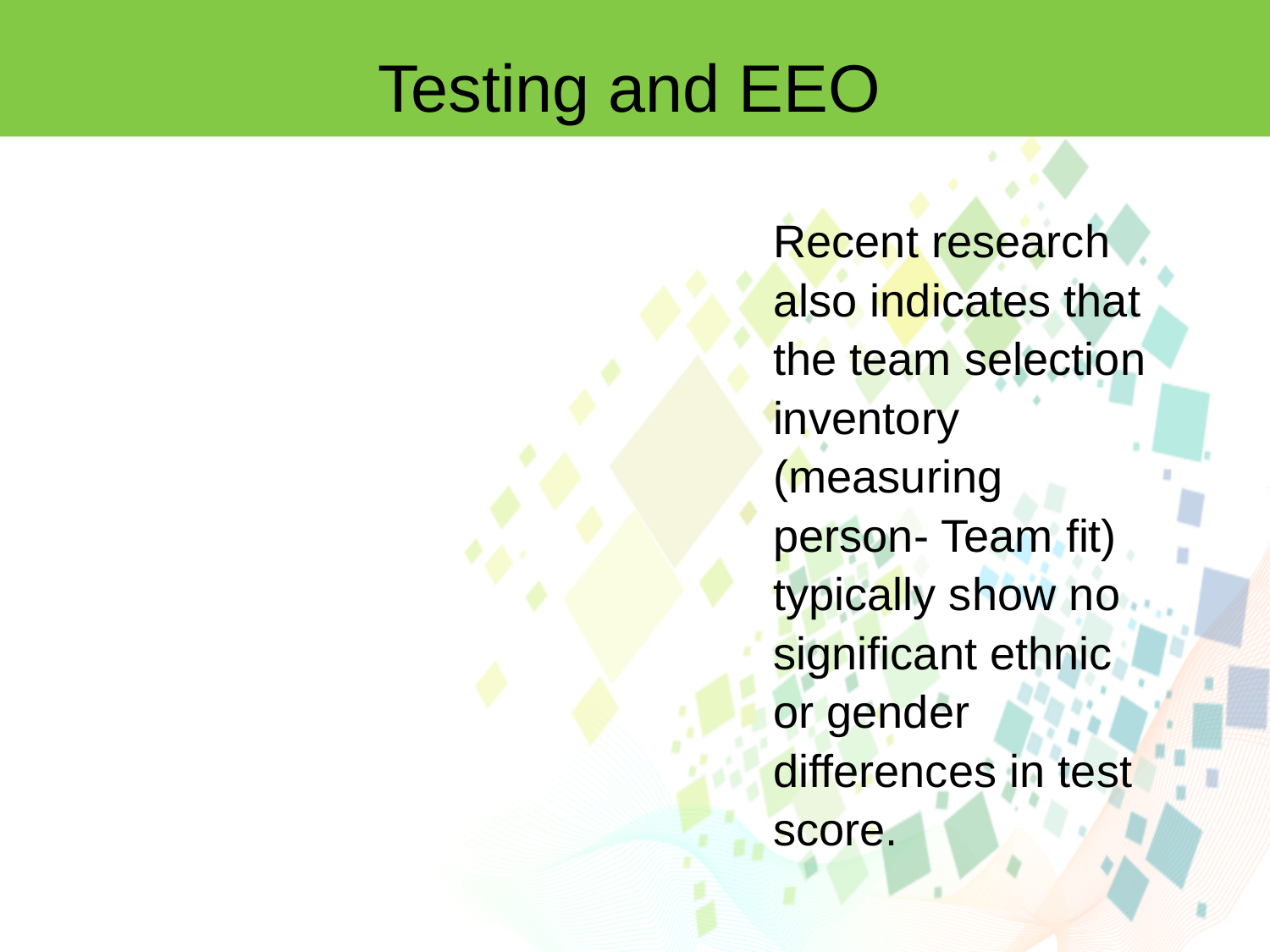

Testing and EEO
Recent research also indicates that the team selection inventory (measuring person- Team fit) typically show no significant ethnic or gender differences in test score.